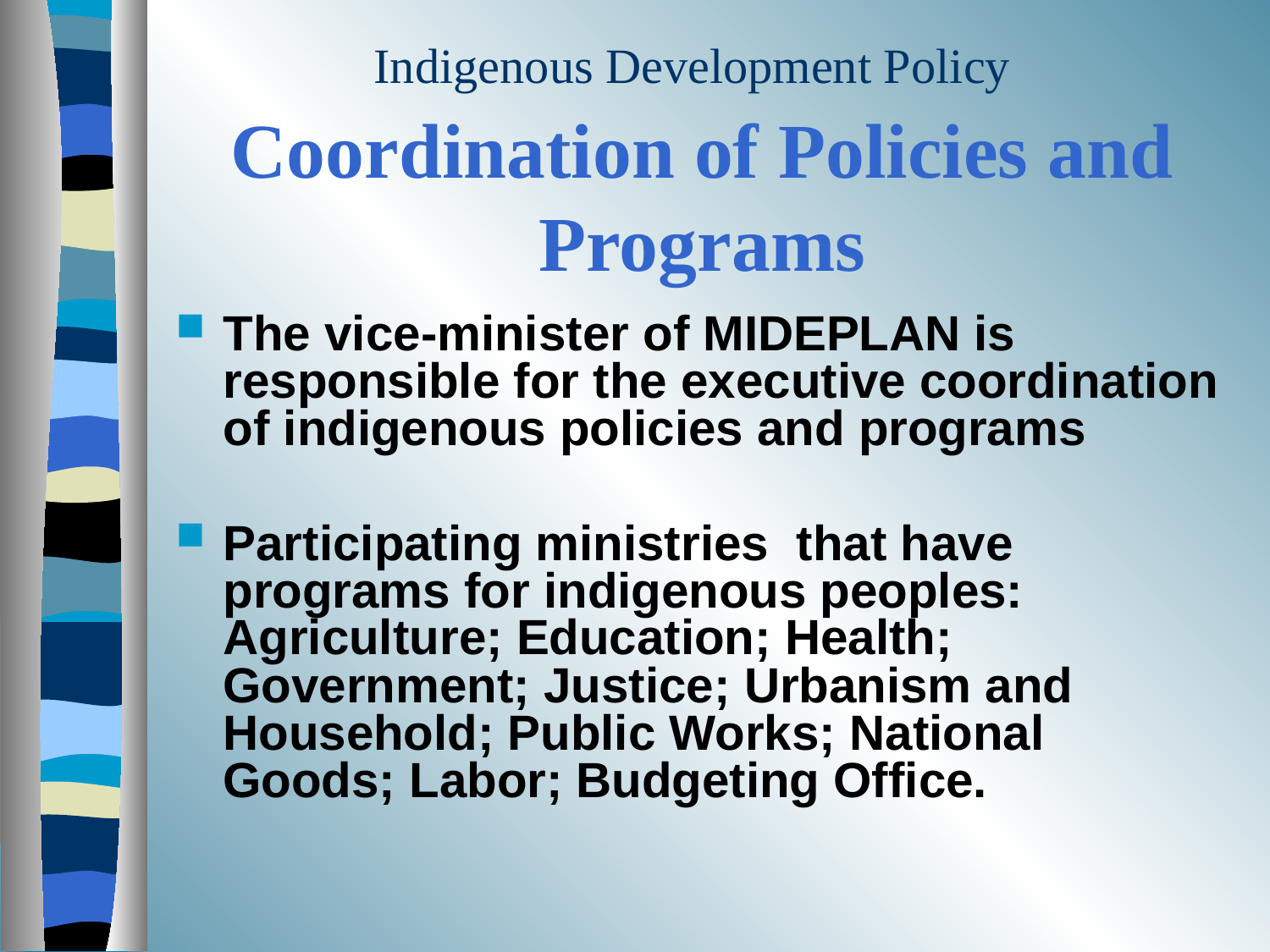

# Indigenous Development Policy Coordination of Policies and Programs
The vice-minister of MIDEPLAN is responsible for the executive coordination of indigenous policies and programs

Participating ministries  that have programs for indigenous peoples: Agriculture; Education; Health; Government; Justice; Urbanism and Household; Public Works; National Goods; Labor; Budgeting Office.